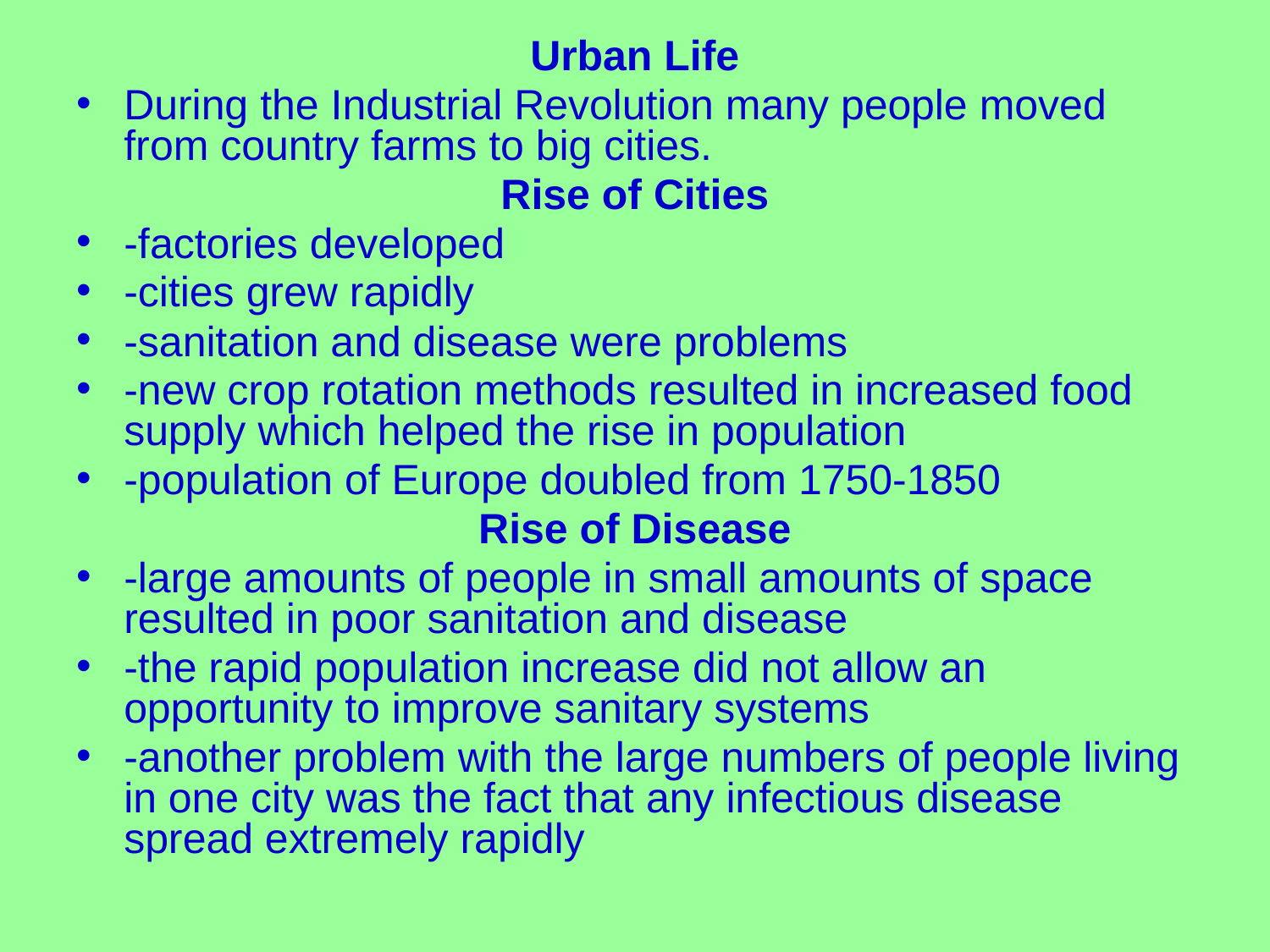

Urban Life
During the Industrial Revolution many people moved from country farms to big cities.
Rise of Cities
-factories developed
-cities grew rapidly
-sanitation and disease were problems
-new crop rotation methods resulted in increased food supply which helped the rise in population
-population of Europe doubled from 1750-1850
Rise of Disease
-large amounts of people in small amounts of space resulted in poor sanitation and disease
-the rapid population increase did not allow an opportunity to improve sanitary systems
-another problem with the large numbers of people living in one city was the fact that any infectious disease spread extremely rapidly